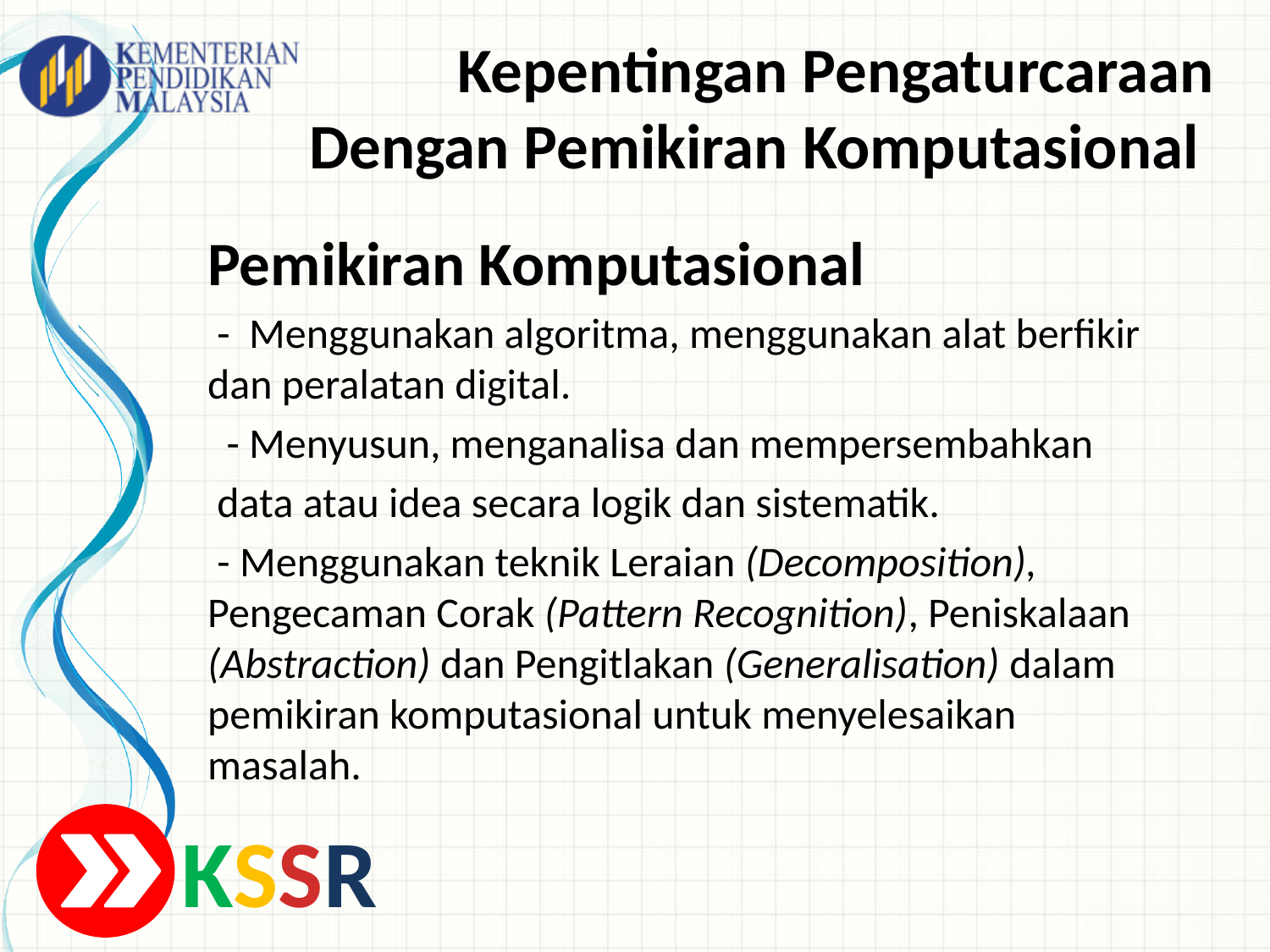

# Kepentingan Pengaturcaraan Dengan Pemikiran Komputasional
Pemikiran Komputasional
 -  Menggunakan algoritma, menggunakan alat berfikir dan peralatan digital.
  - Menyusun, menganalisa dan mempersembahkan
 data atau idea secara logik dan sistematik.
 - Menggunakan teknik Leraian (Decomposition), Pengecaman Corak (Pattern Recognition), Peniskalaan (Abstraction) dan Pengitlakan (Generalisation) dalam pemikiran komputasional untuk menyelesaikan masalah.